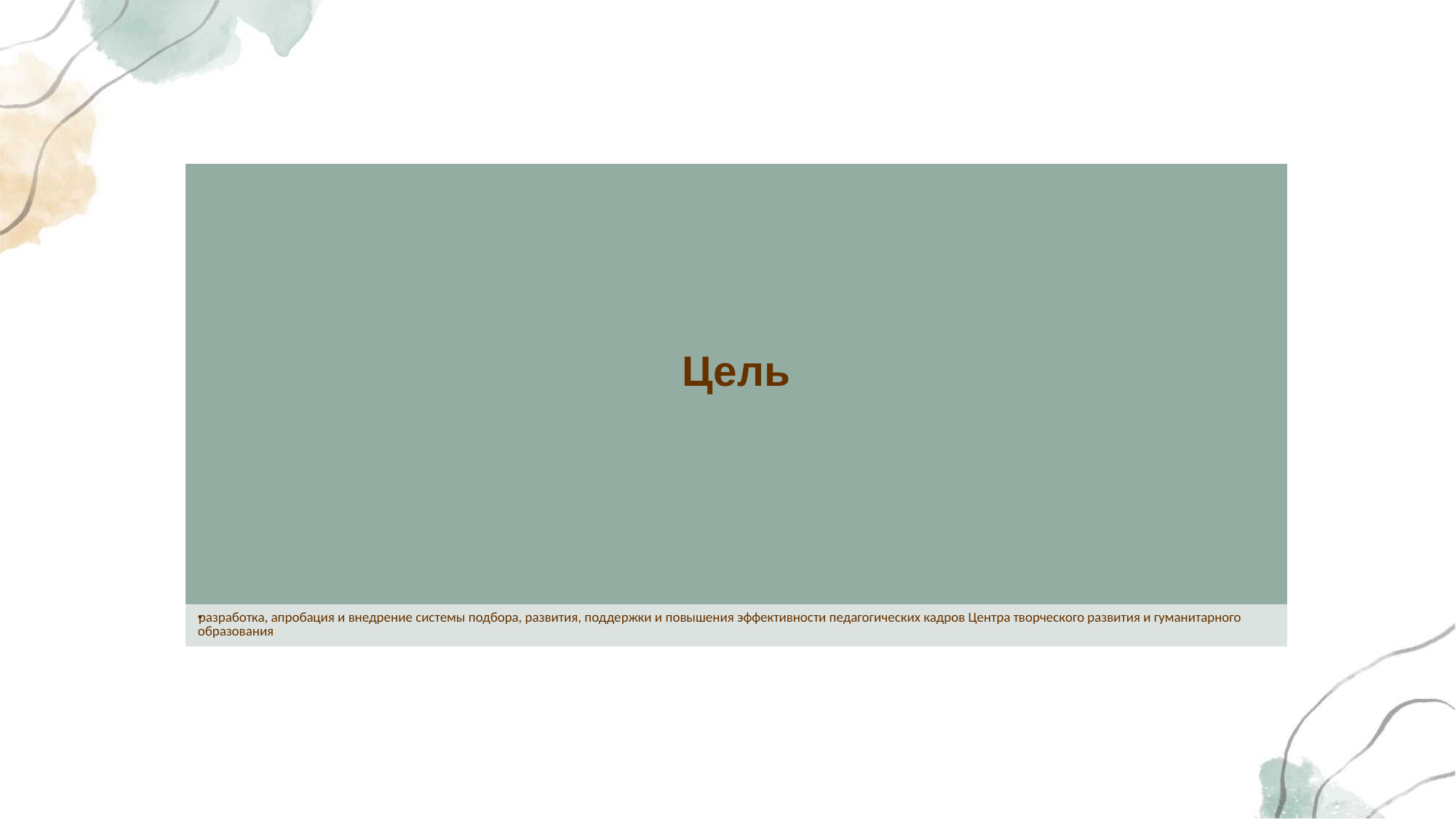

Цель
разработка, апробация и внедрение системы подбора, развития, поддержки и повышения эффективности педагогических кадров Центра творческого развития и гуманитарного образования